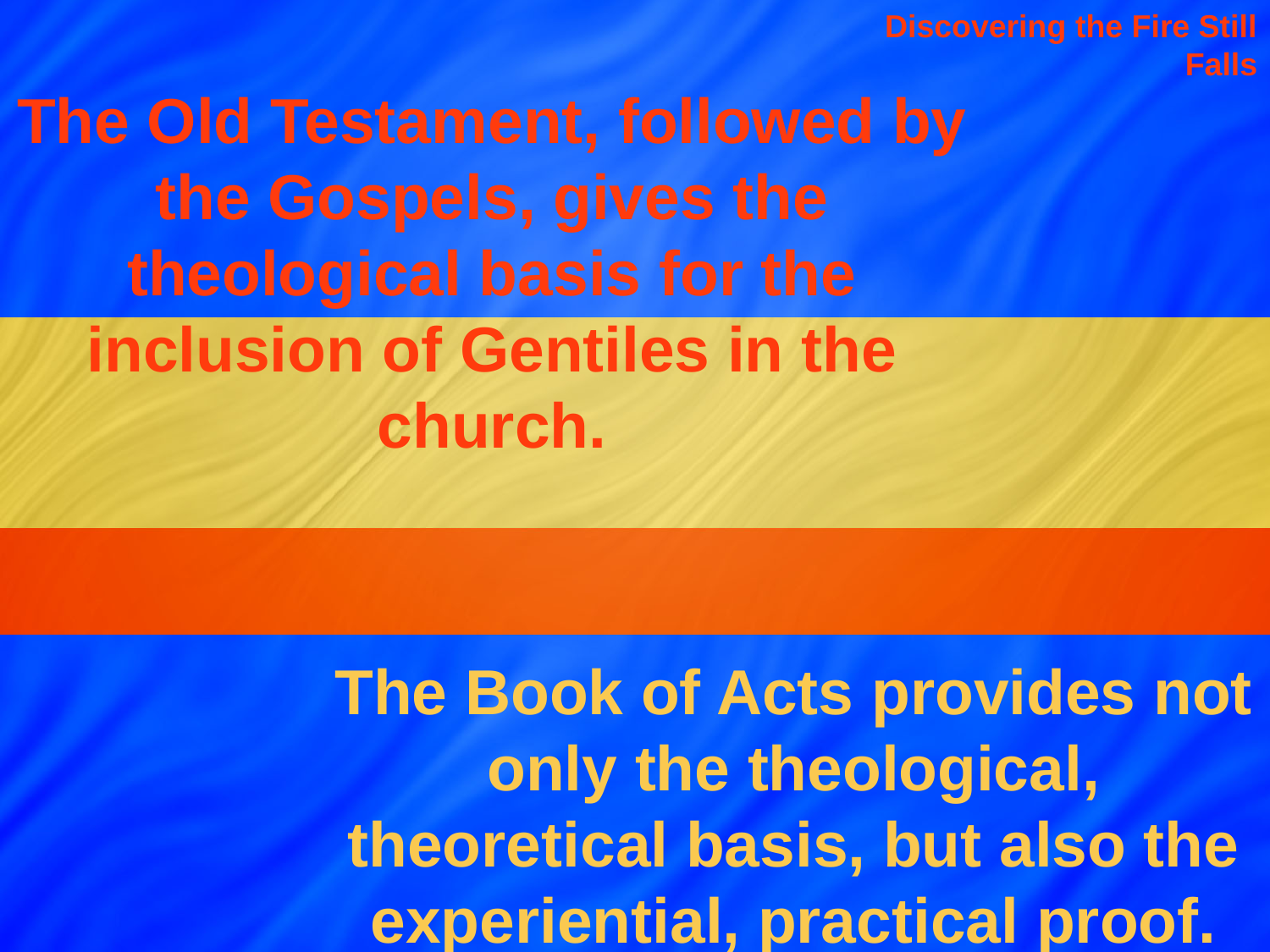

Discovering the Fire Still Falls
The Old Testament, followed by the Gospels, gives the theological basis for the inclusion of Gentiles in the church.
The Book of Acts provides not only the theological, theoretical basis, but also the experiential, practical proof.